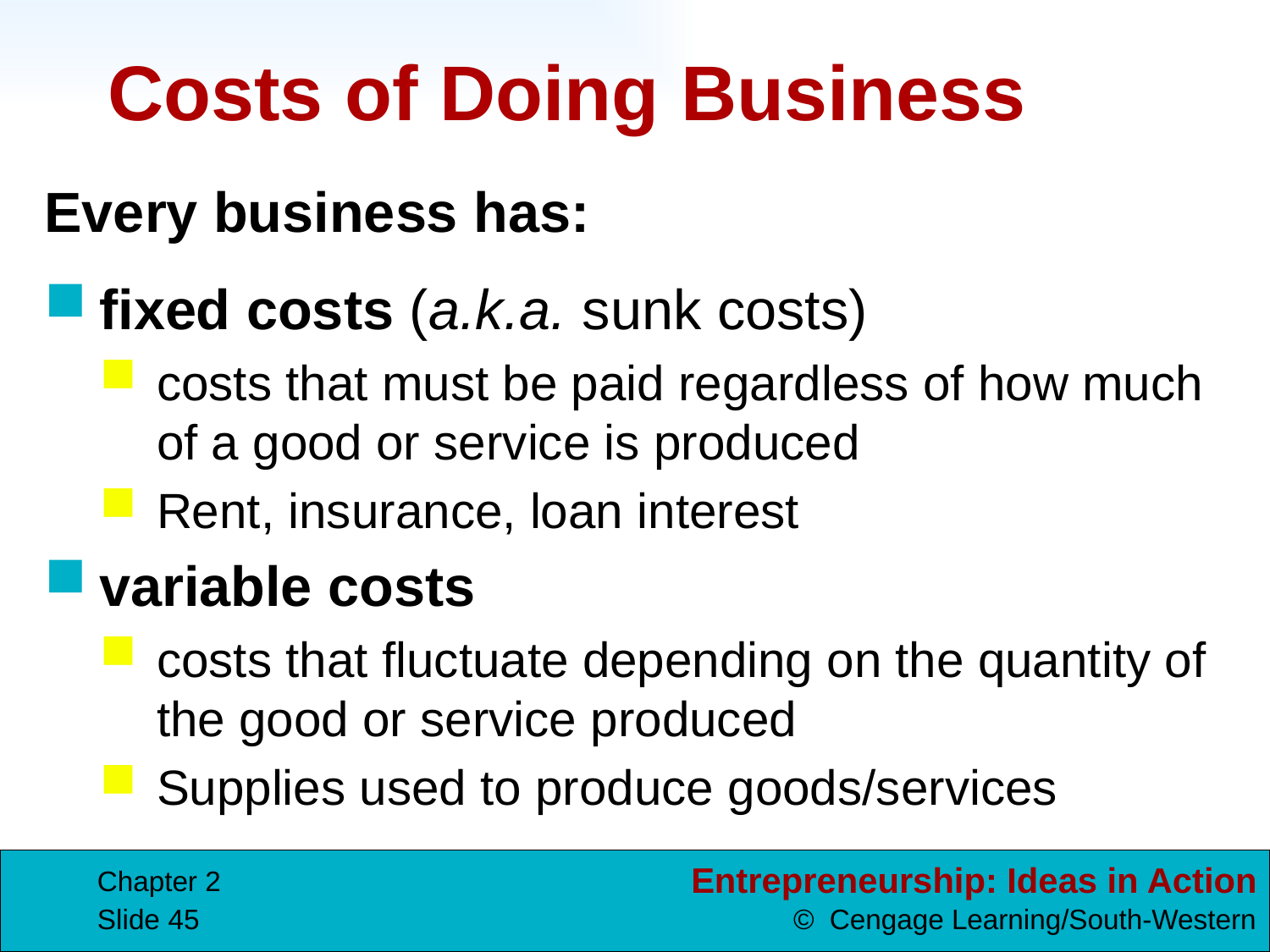

# Costs of Doing Business
Every business has:
fixed costs (a.k.a. sunk costs)
costs that must be paid regardless of how much of a good or service is produced
Rent, insurance, loan interest
variable costs
costs that fluctuate depending on the quantity of the good or service produced
Supplies used to produce goods/services
Chapter 2
Slide 45